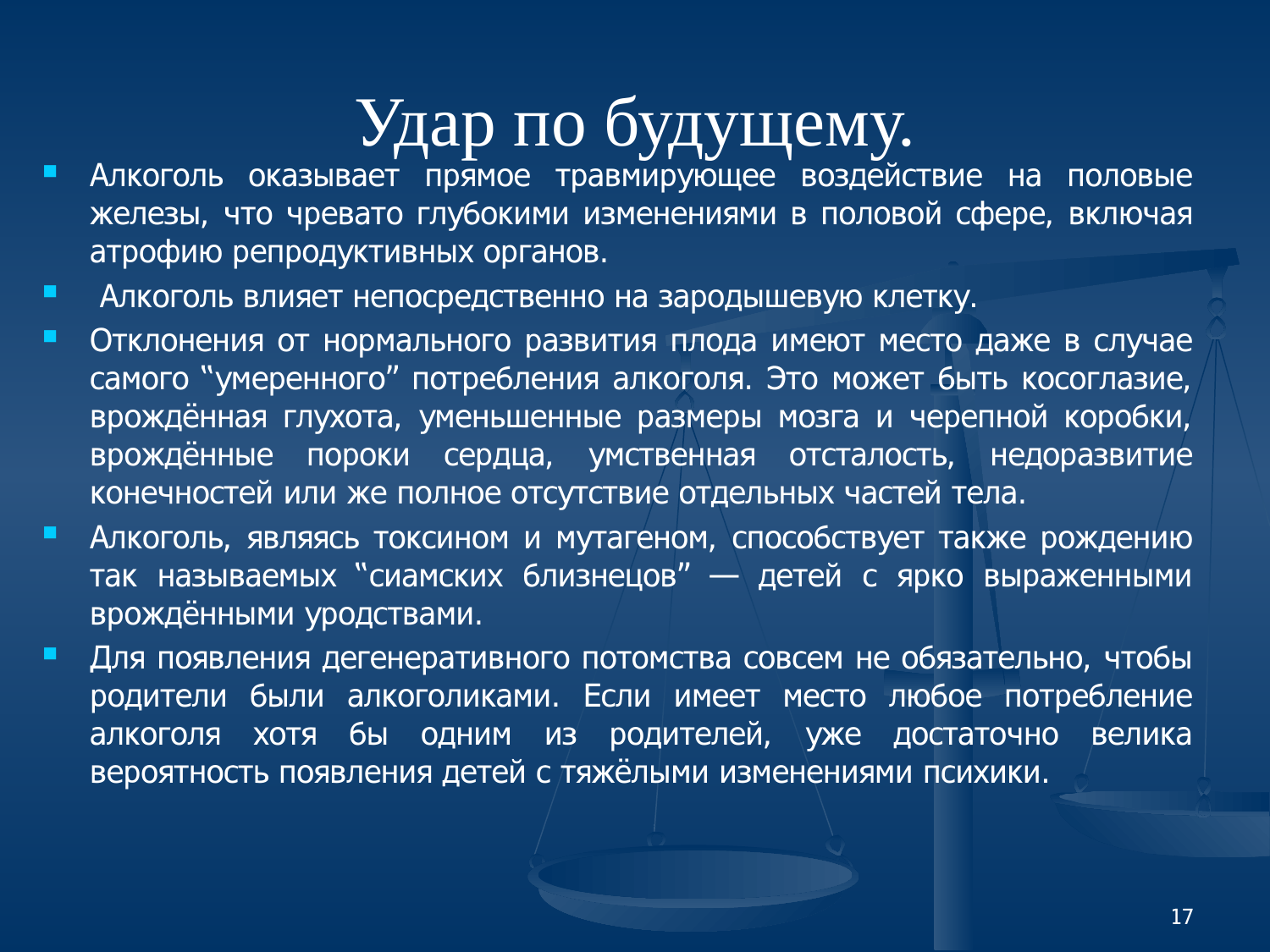

# Удар по будущему.
Алкоголь оказывает прямое травмирующее воздействие на половые железы, что чревато глубокими изменениями в половой сфере, включая атрофию репродуктивных органов.
 Алкоголь влияет непосредственно на зародышевую клетку.
Отклонения от нормального развития плода имеют место даже в случае самого “умеренного” потребления алкоголя. Это может быть косоглазие, врождённая глухота, уменьшенные размеры мозга и черепной коробки, врождённые пороки сердца, умственная отсталость, недоразвитие конечностей или же полное отсутствие отдельных частей тела.
Алкоголь, являясь токсином и мутагеном, способствует также рождению так называемых “сиамских близнецов” — детей с ярко выраженными врождёнными уродствами.
Для появления дегенеративного потомства совсем не обязательно, чтобы родители были алкоголиками. Если имеет место любое потребление алкоголя хотя бы одним из родителей, уже достаточно велика вероятность появления детей с тяжёлыми изменениями психики.

17